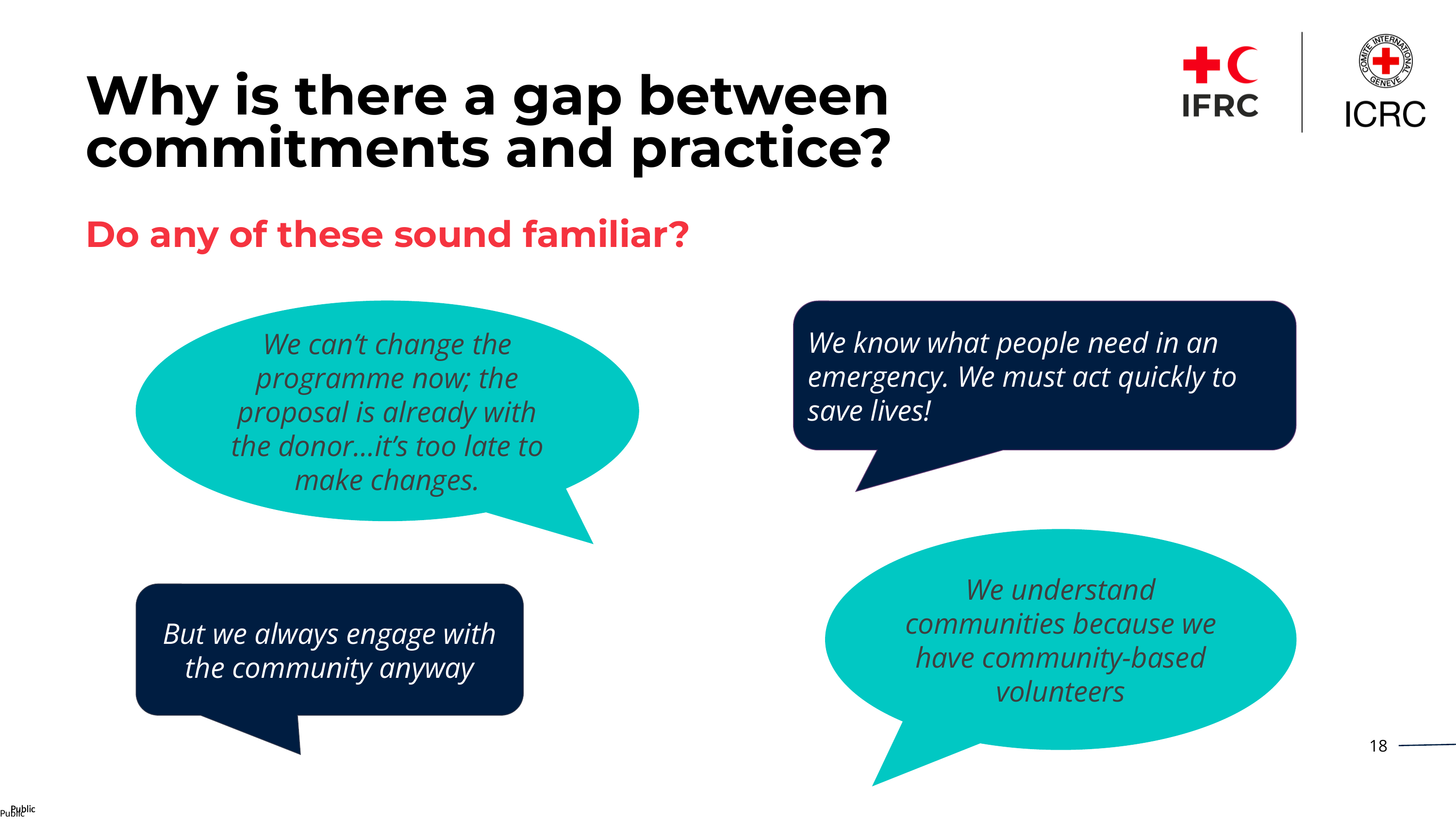

Why is there a gap between commitments and practice?
Do any of these sound familiar?
We can’t change the programme now; the proposal is already with the donor…it’s too late to make changes.
We know what people need in an emergency. We must act quickly to save lives!
We understand communities because we have community-based volunteers
But we always engage with the community anyway